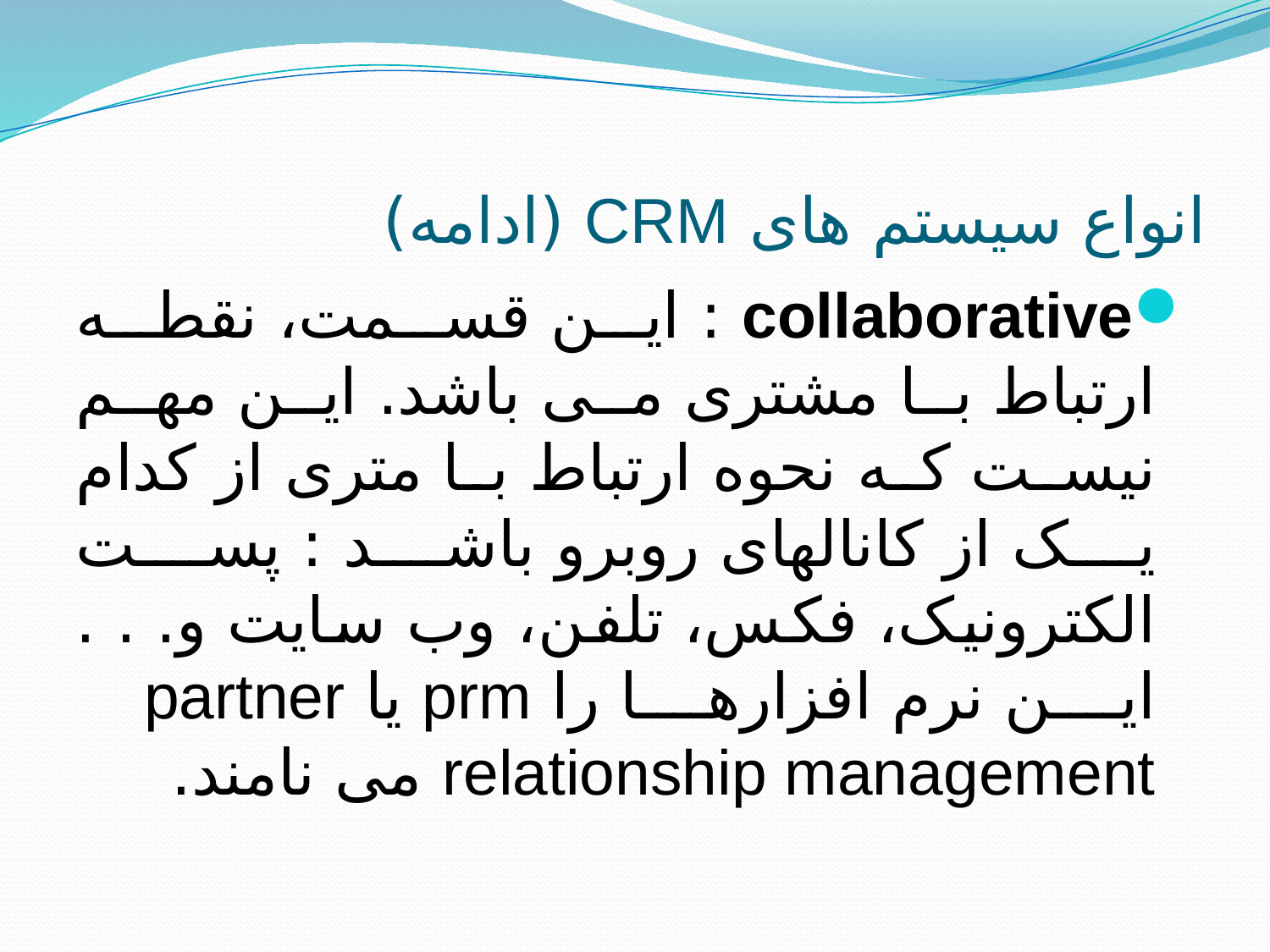

# انواع سیستم های CRM (ادامه)
collaborative : این قسمت، نقطه ارتباط با مشتری می باشد. این مهم نیست که نحوه ارتباط با متری از کدام یک از کانالهای روبرو باشد : پست الکترونیک، فکس، تلفن، وب سایت و. . . این نرم افزارها را prm یا partner relationship management می نامند.